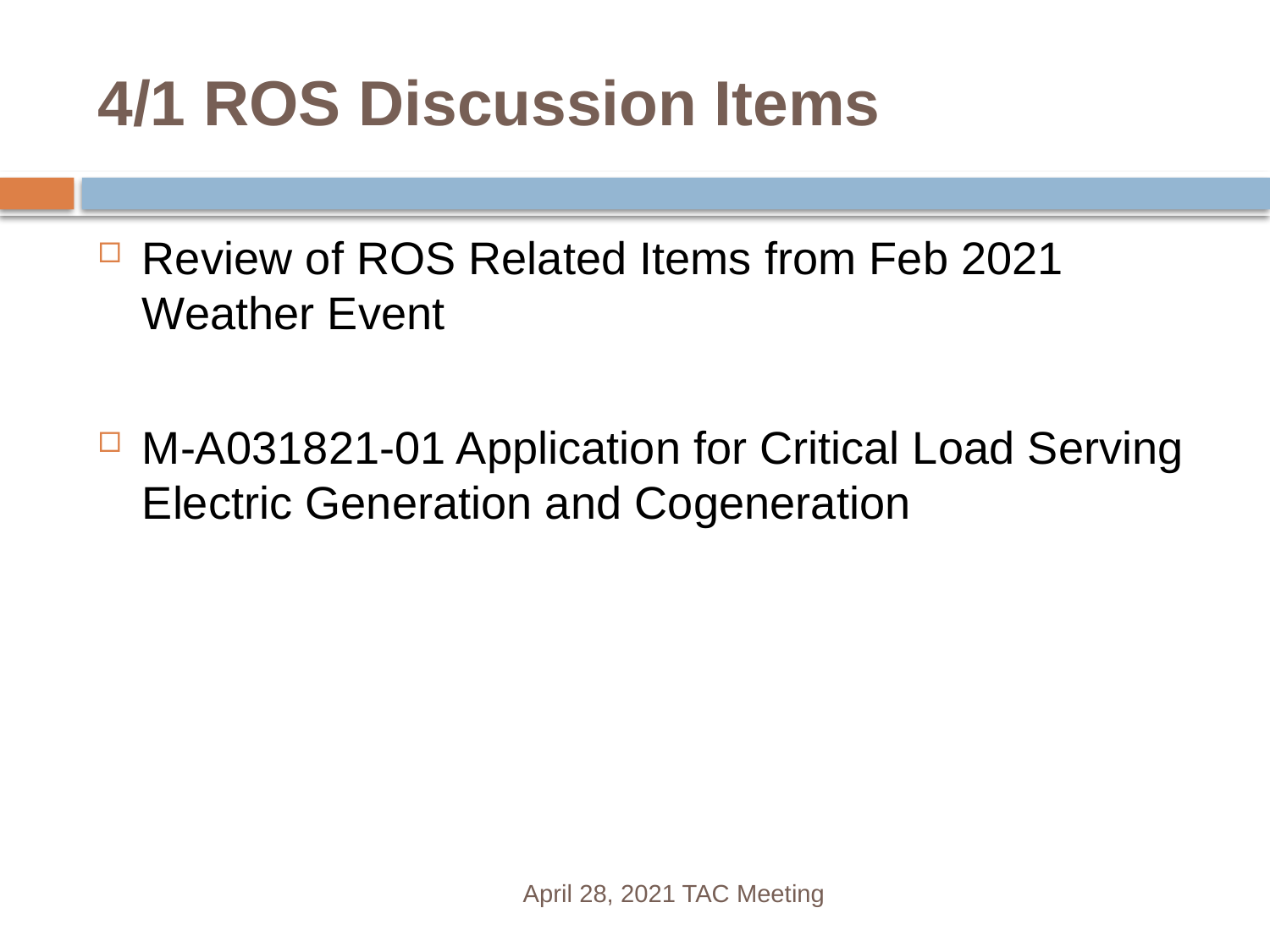

# 4/1 ROS Discussion Items
Review of ROS Related Items from Feb 2021 Weather Event

M-A031821-01 Application for Critical Load Serving Electric Generation and Cogeneration

April 28, 2021 TAC Meeting